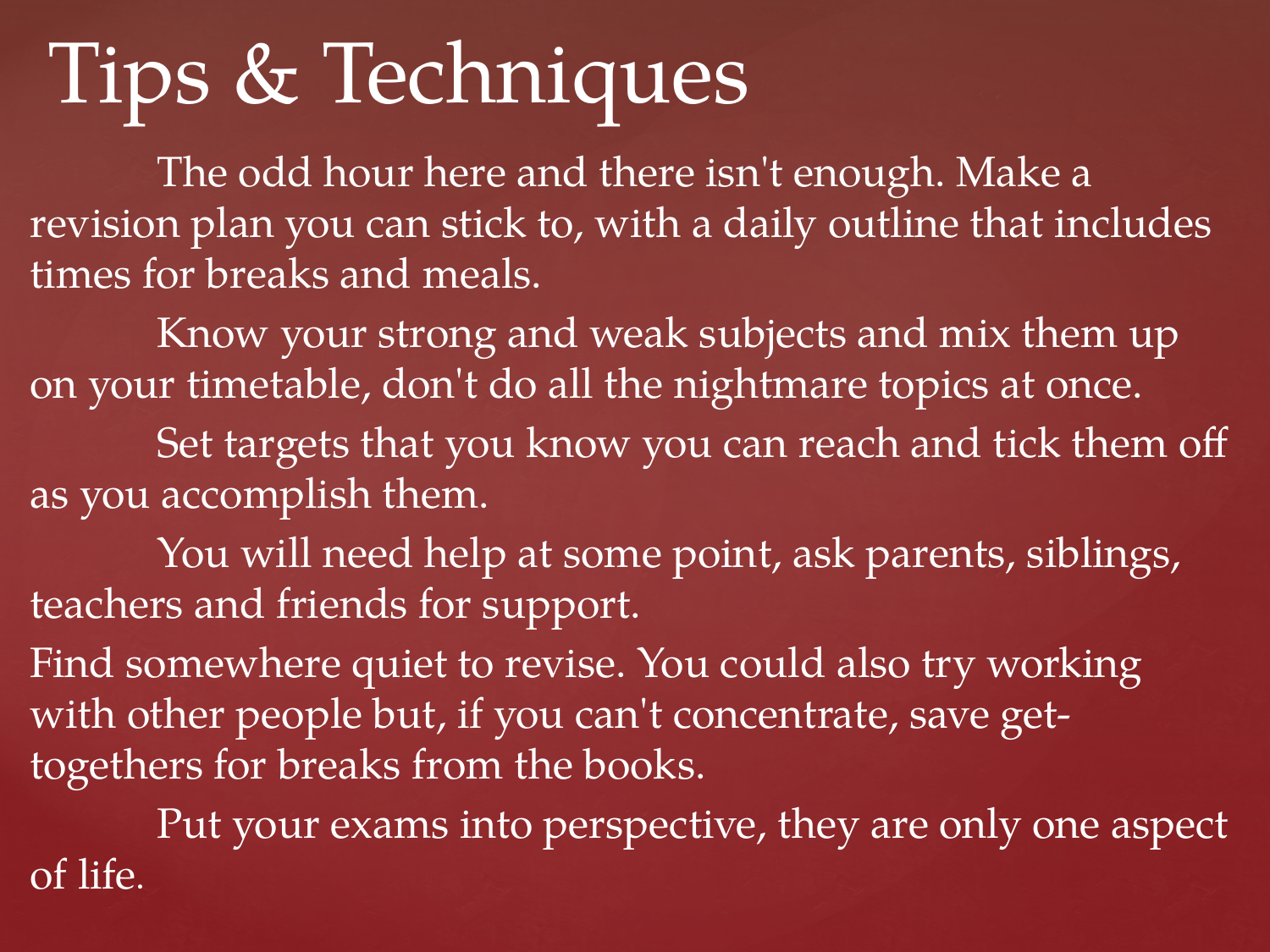

# Tips & Techniques
	The odd hour here and there isn't enough. Make a revision plan you can stick to, with a daily outline that includes times for breaks and meals.
	Know your strong and weak subjects and mix them up on your timetable, don't do all the nightmare topics at once.
	Set targets that you know you can reach and tick them off as you accomplish them.
	You will need help at some point, ask parents, siblings, teachers and friends for support.
Find somewhere quiet to revise. You could also try working with other people but, if you can't concentrate, save get-togethers for breaks from the books.
	Put your exams into perspective, they are only one aspect of life.